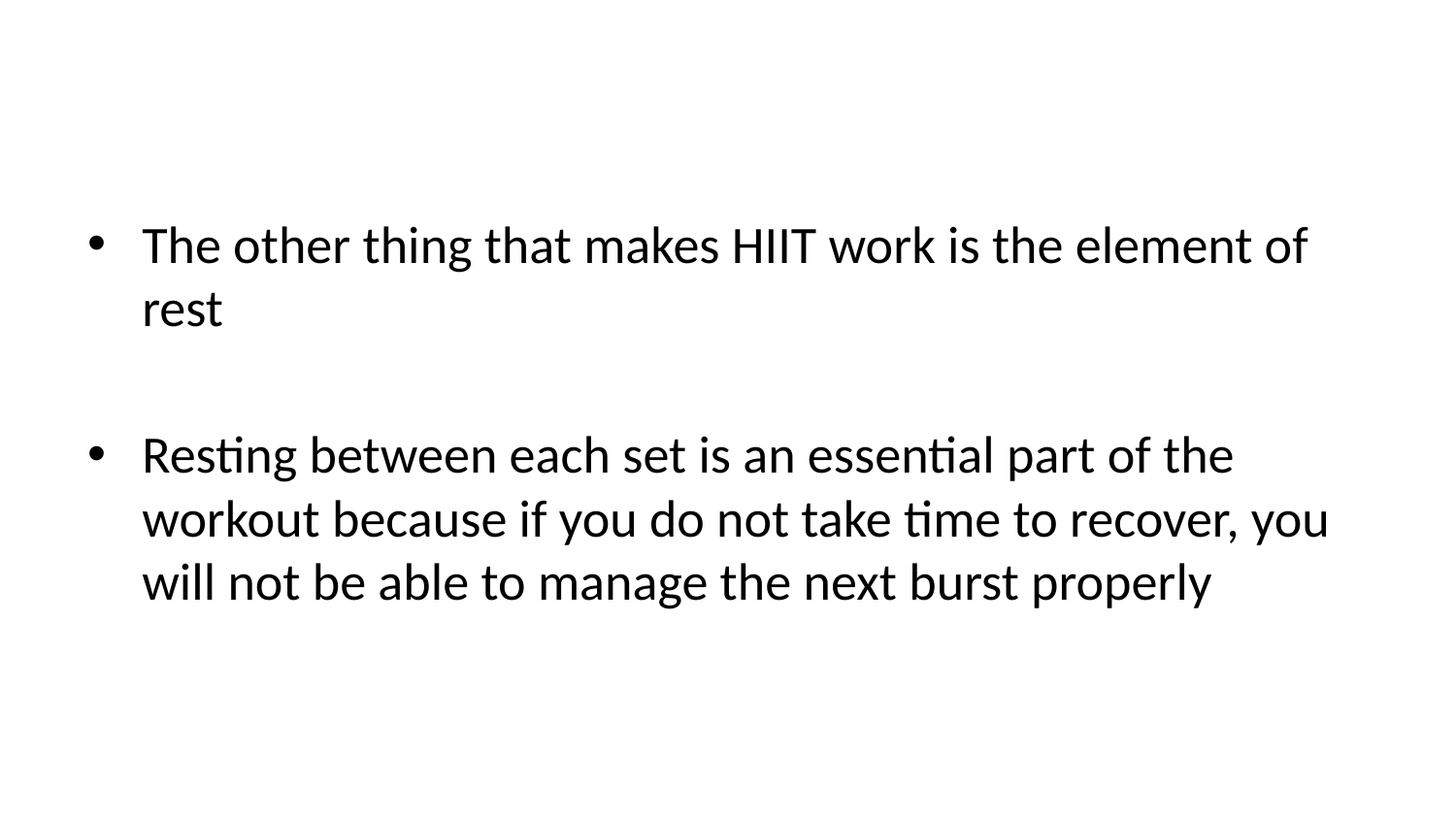

The other thing that makes HIIT work is the element of rest

Resting between each set is an essential part of the workout because if you do not take time to recover, you will not be able to manage the next burst properly